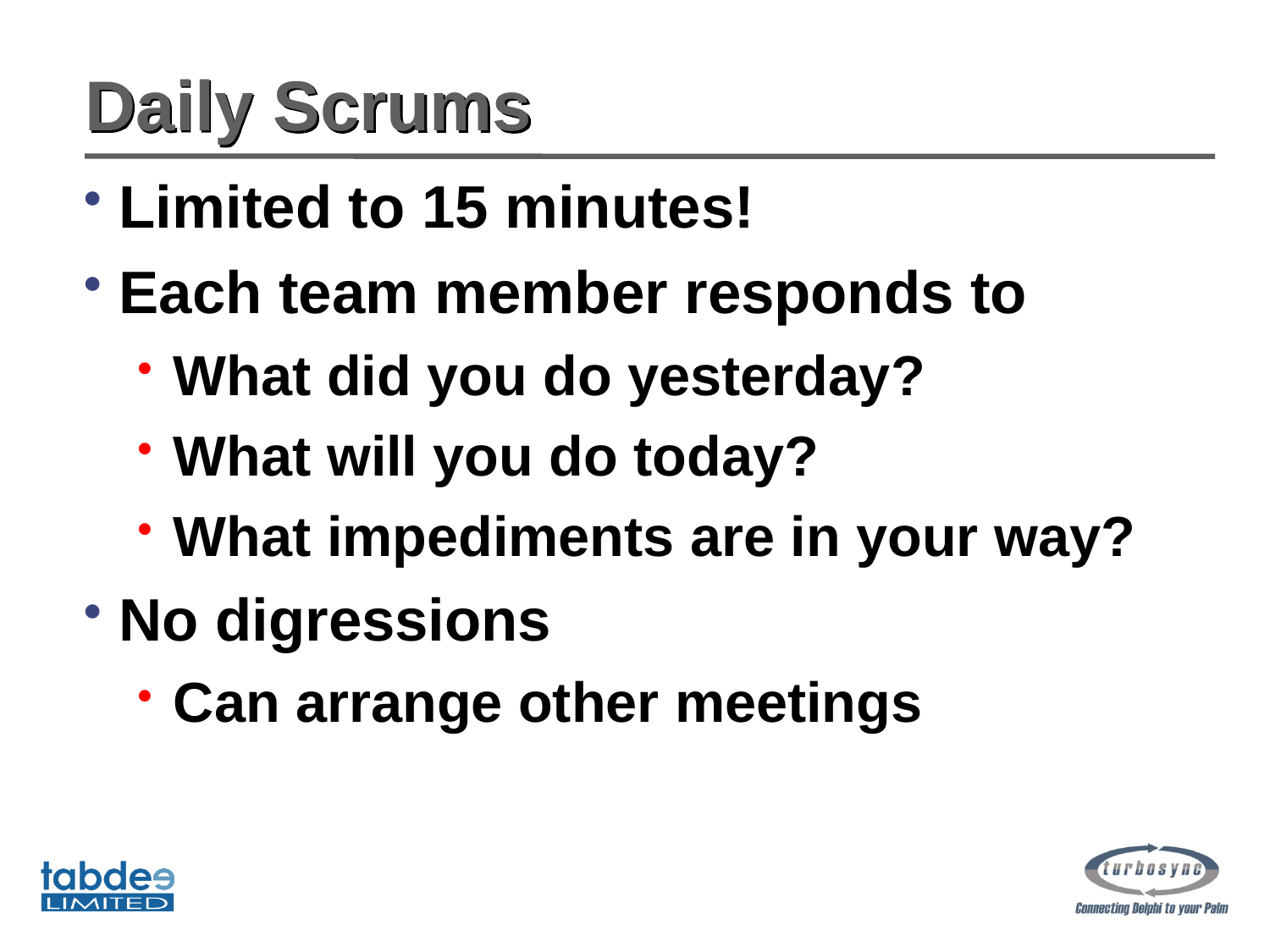

# Daily Scrums
Limited to 15 minutes!
Each team member responds to
What did you do yesterday?
What will you do today?
What impediments are in your way?
No digressions
Can arrange other meetings